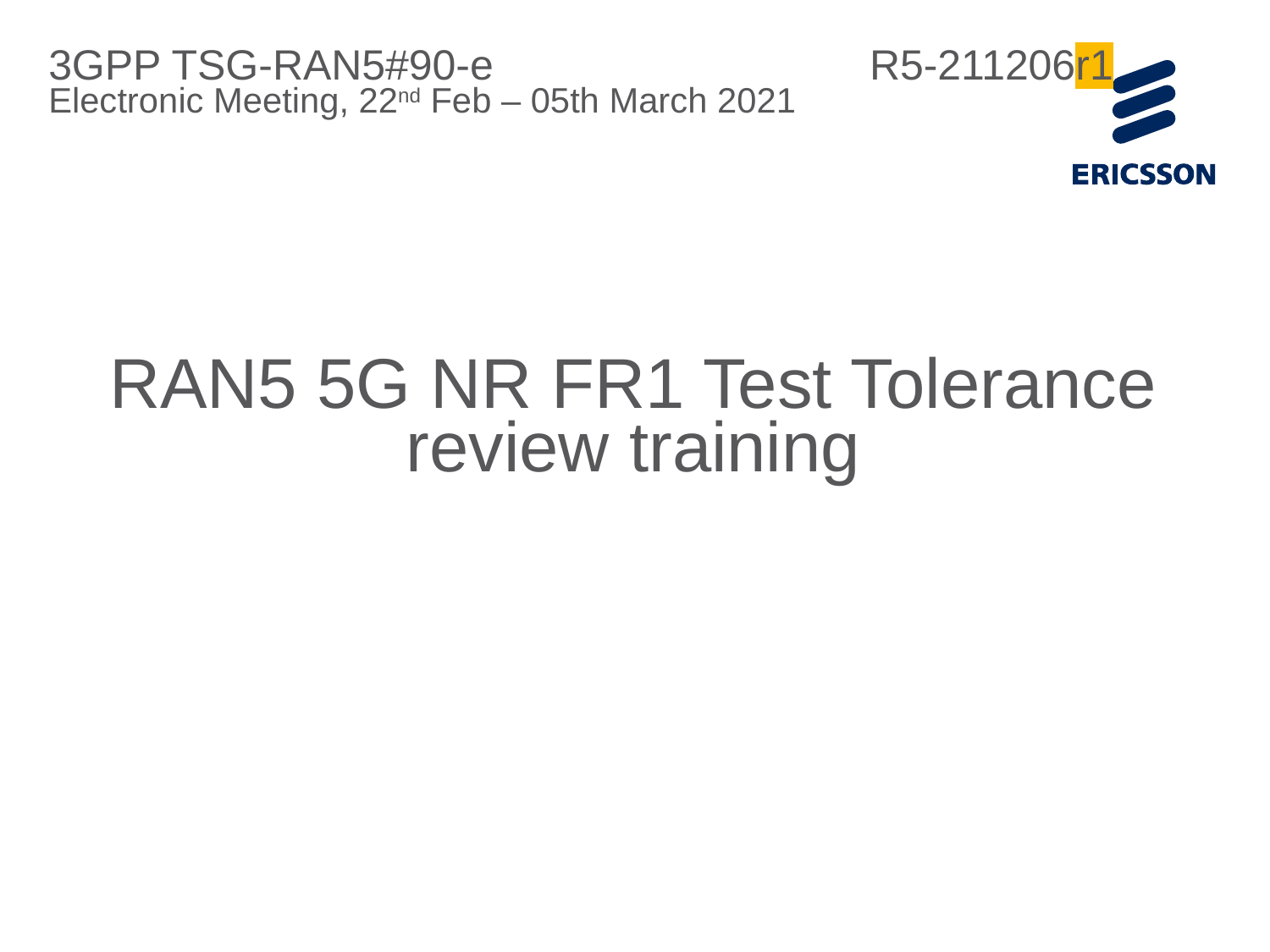

3GPP TSG-RAN5#90-e		     	     R5-211206r1
Electronic Meeting, 22nd Feb – 05th March 2021
# RAN5 5G NR FR1 Test Tolerance review training